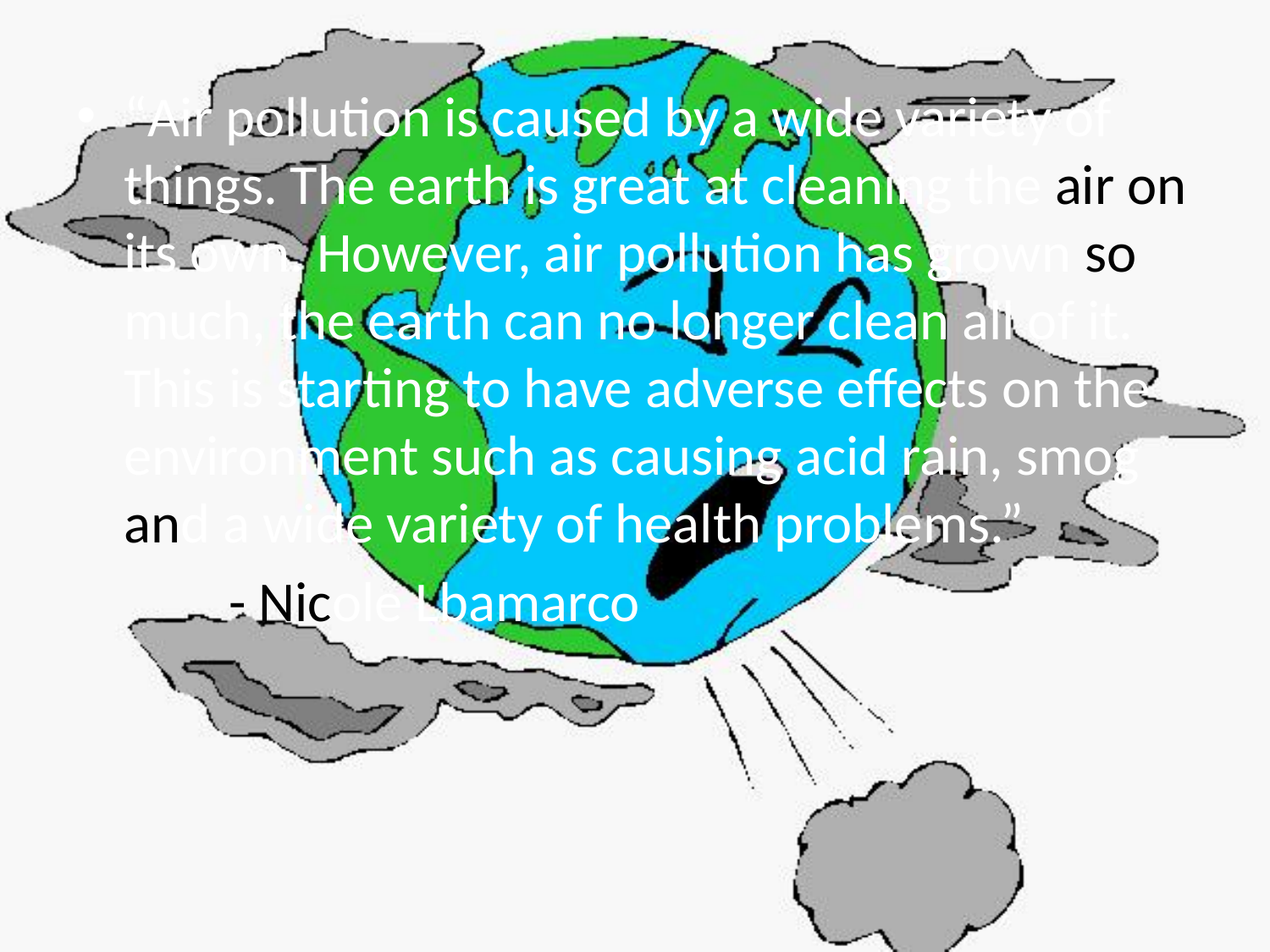

#
“Air pollution is caused by a wide variety of things. The earth is great at cleaning the air on its own. However, air pollution has grown so much, the earth can no longer clean all of it. This is starting to have adverse effects on the environment such as causing acid rain, smog and a wide variety of health problems.”
            - Nicole Lbamarco